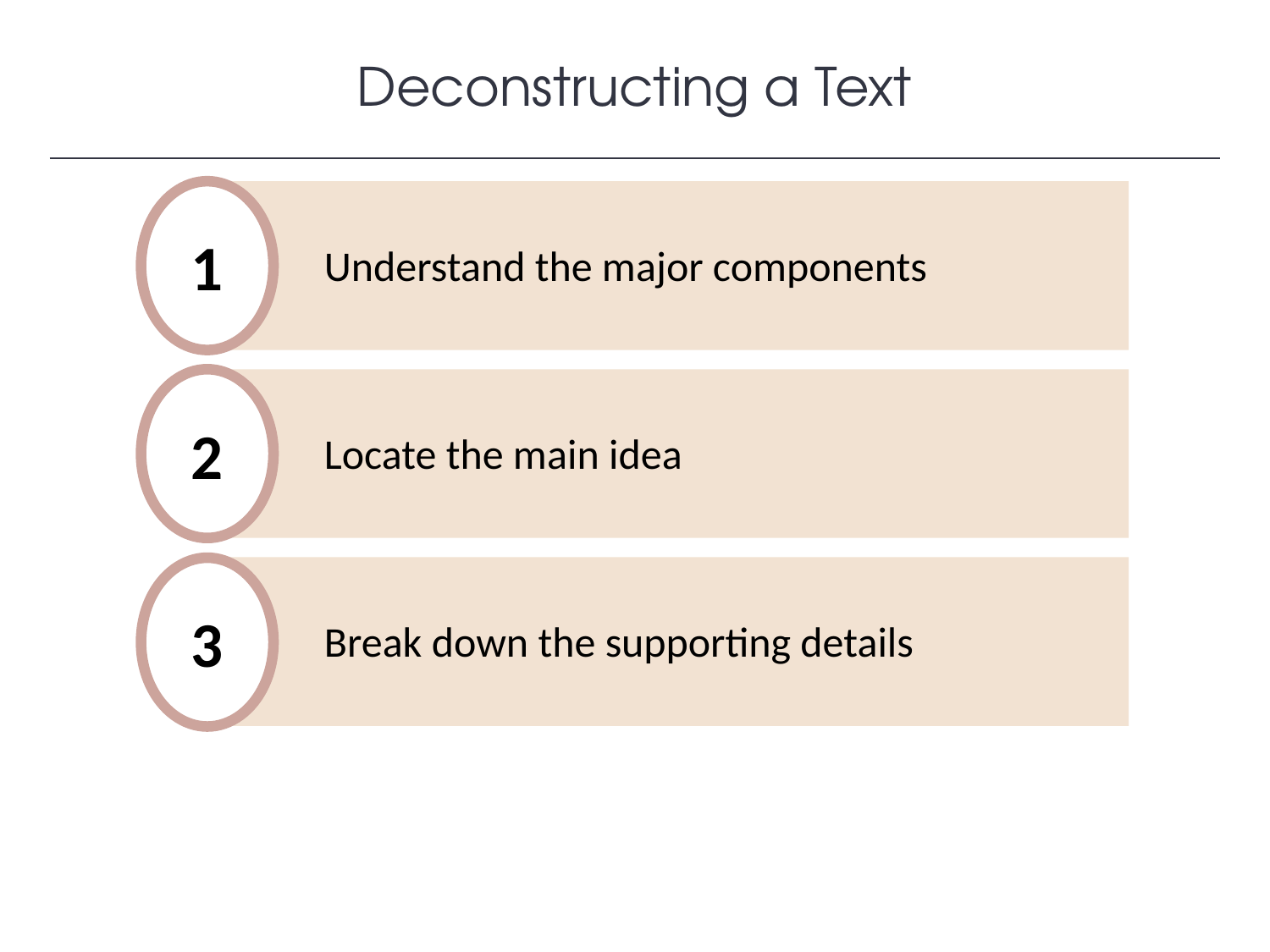

Deconstructing a Text
HAWKES LEARNING
1

Understand the major components

Locate the main idea
2

Break down the supporting details
3